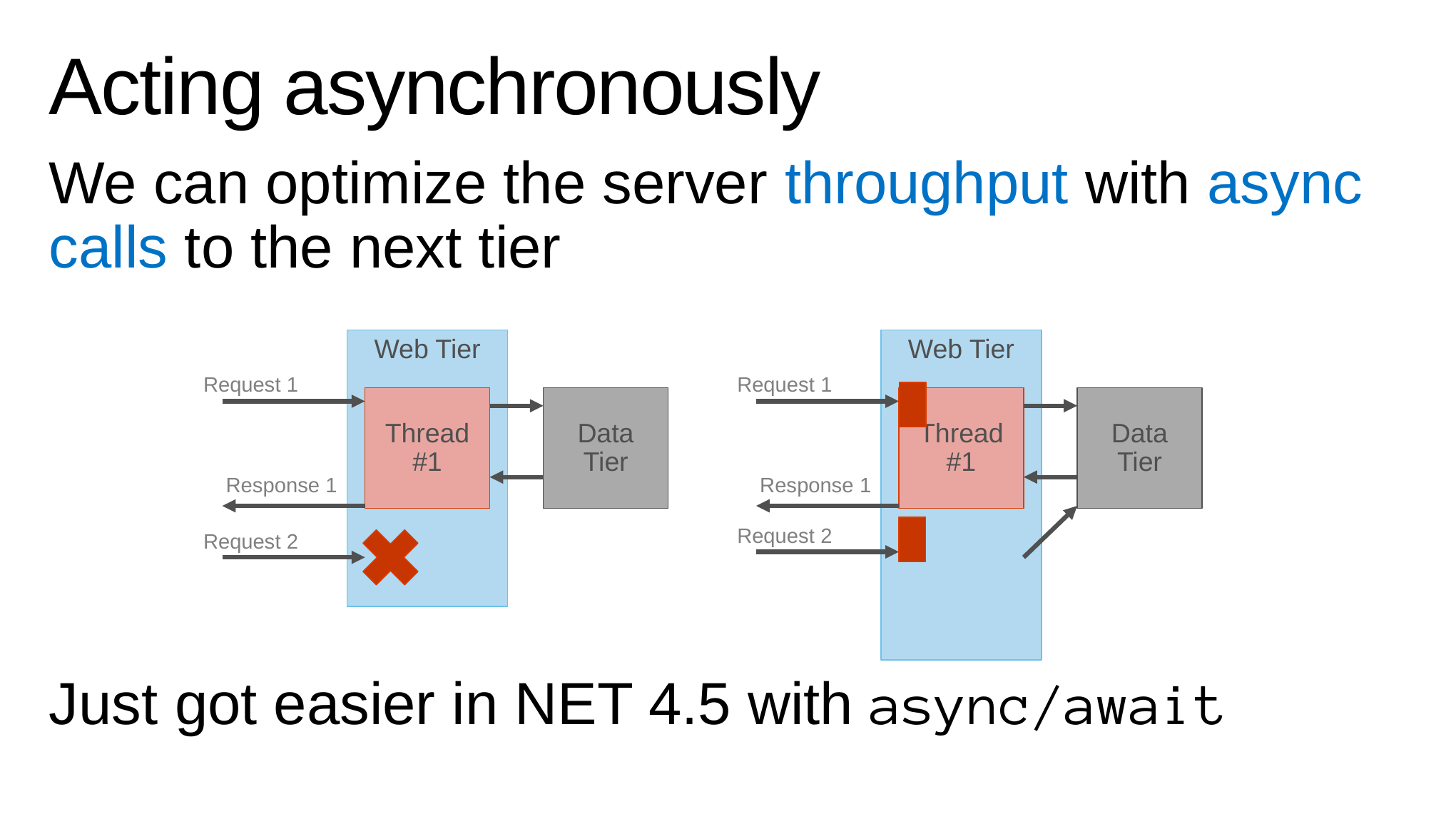

# Acting asynchronously
We can optimize the server throughput with async calls to the next tier

Just got easier in NET 4.5 with async/await

Web Tier
Web Tier
Data
Tier
Request 1
Request 1

Thread
#1
Data
Tier
Thread
#1
Response 1
Response 1

Request 2
Request 2